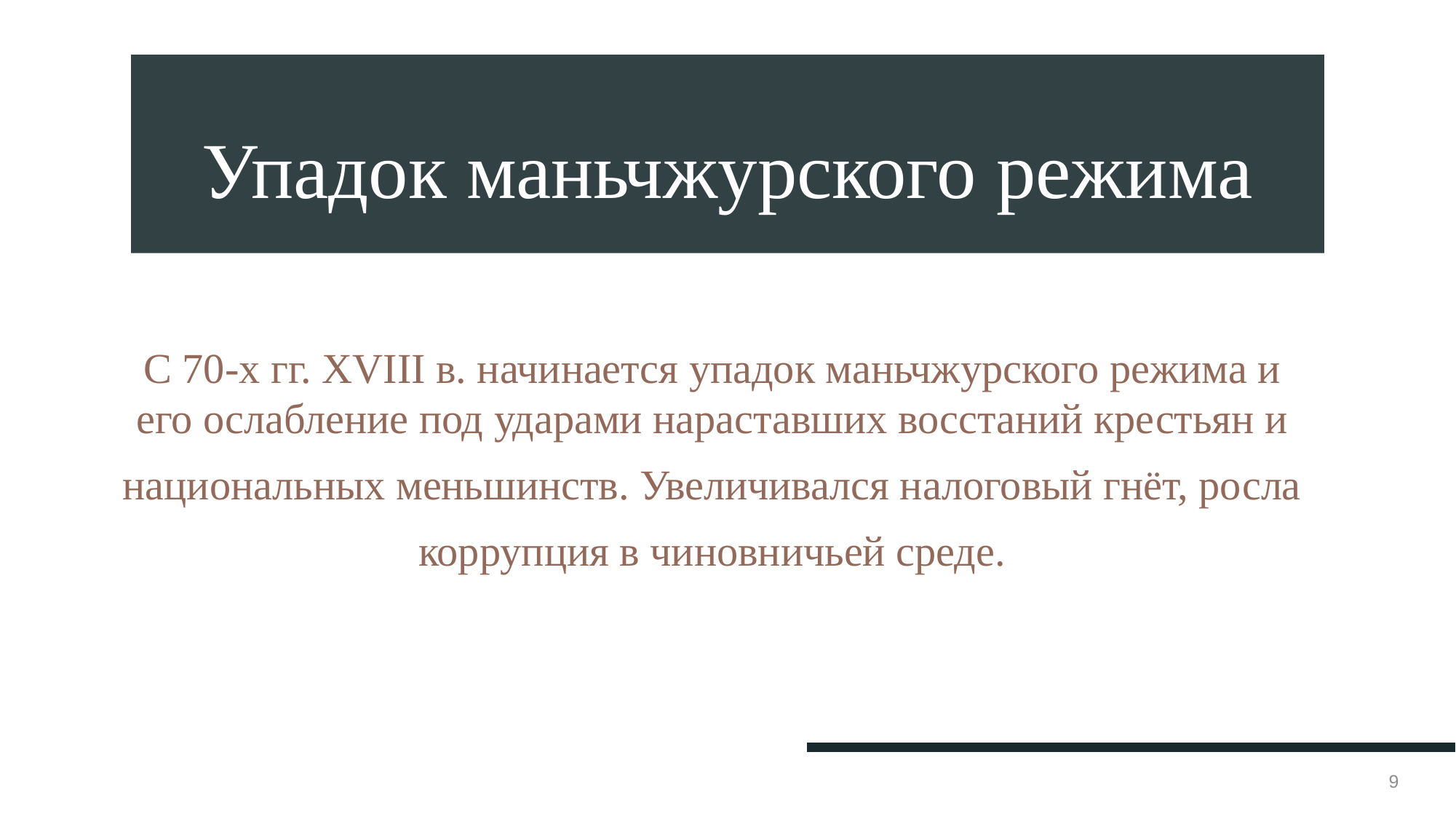

# Упадок маньчжурского режима
С 70-х гг. XVIII в. начинается упадок маньчжурского режима и его ослабление под ударами нараставших восстаний крестьян и
национальных меньшинств. Увеличивался налоговый гнёт, росла
коррупция в чиновничьей среде.
9